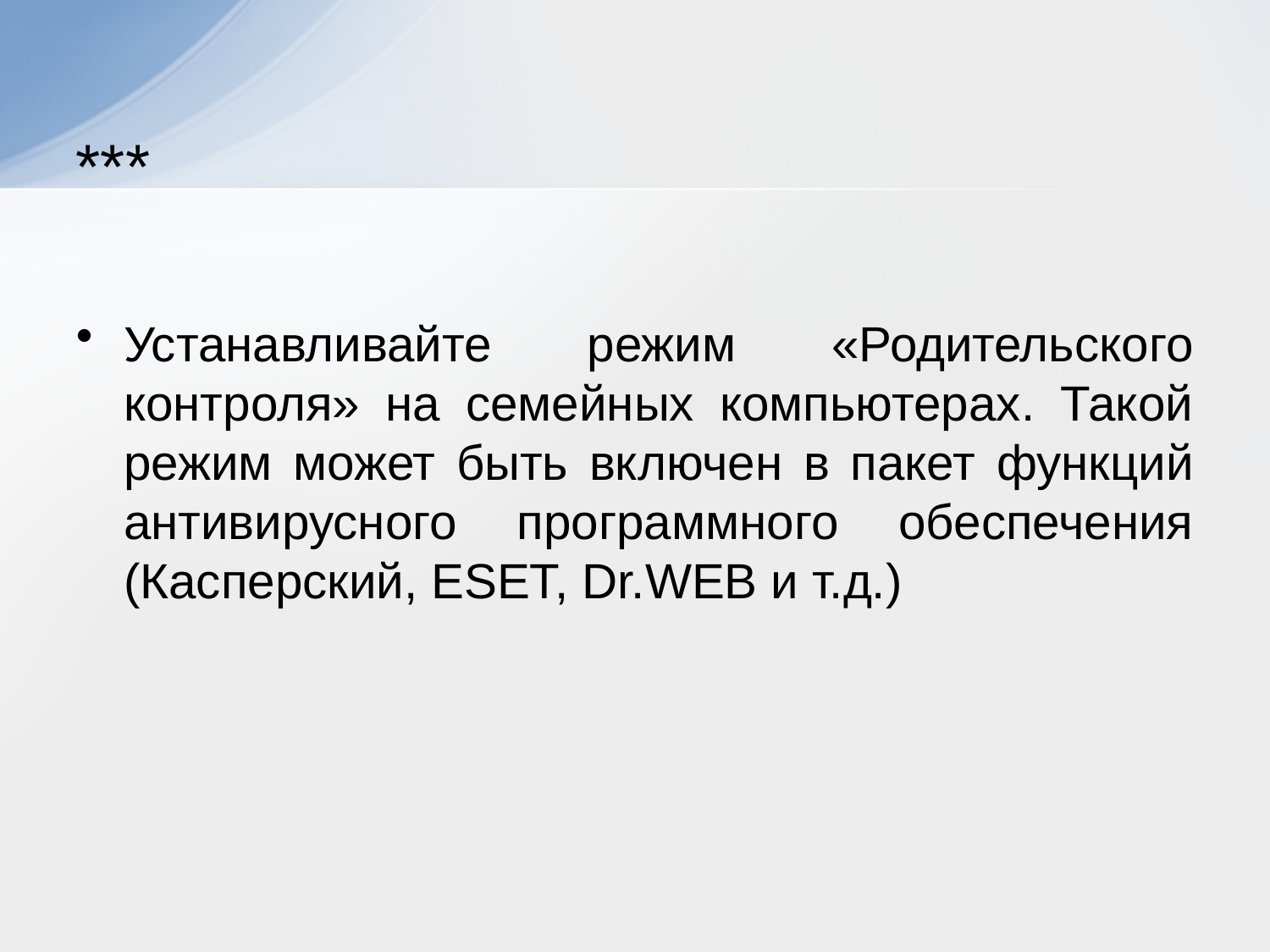

# ***
Устанавливайте режим «Родительского контроля» на семейных компьютерах. Такой режим может быть включен в пакет функций антивирусного программного обеспечения (Касперский, ESET, Dr.WEB и т.д.)